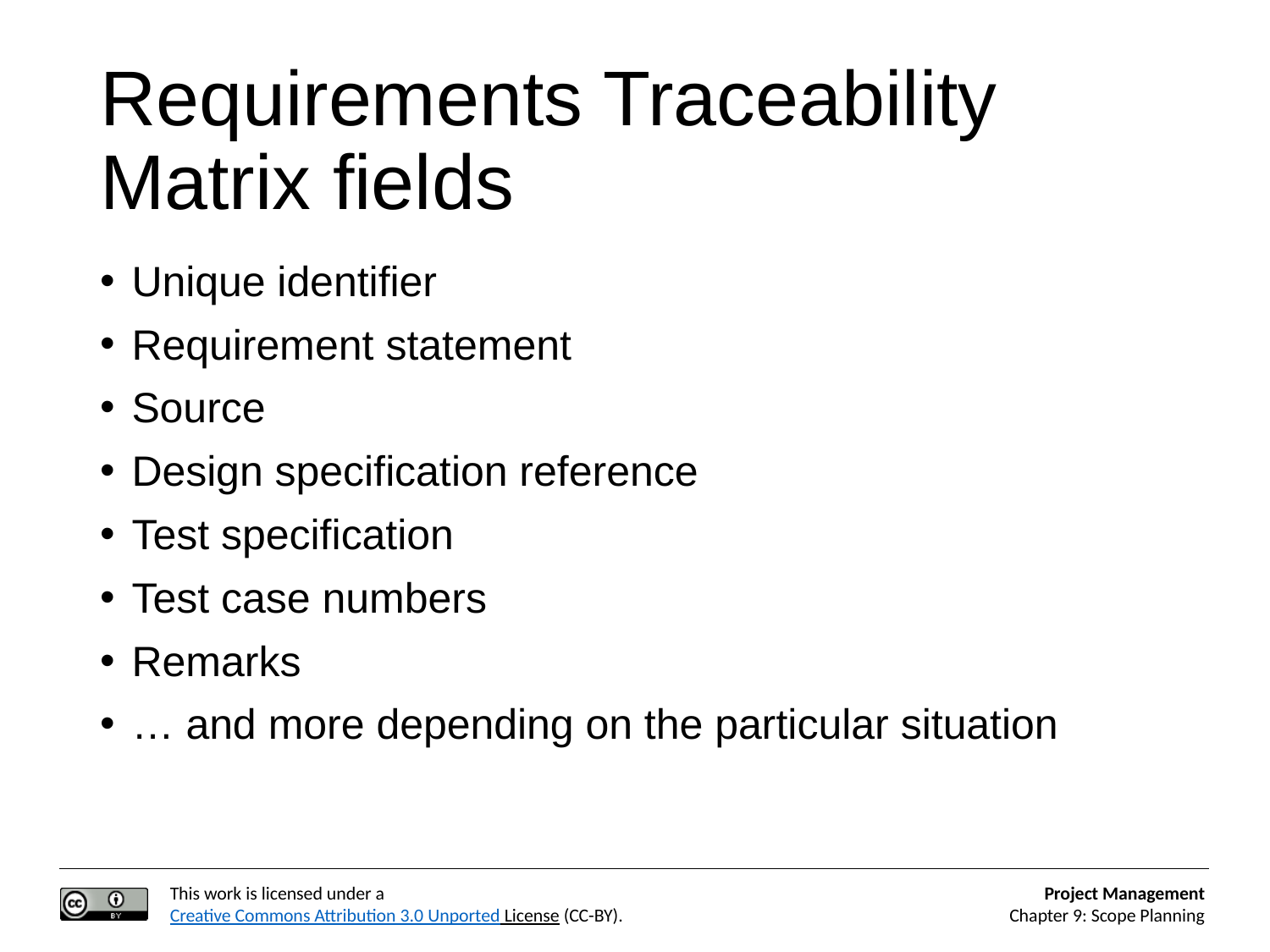

# Requirements Traceability Matrix fields
Unique identifier
Requirement statement
Source
Design specification reference
Test specification
Test case numbers
Remarks
… and more depending on the particular situation